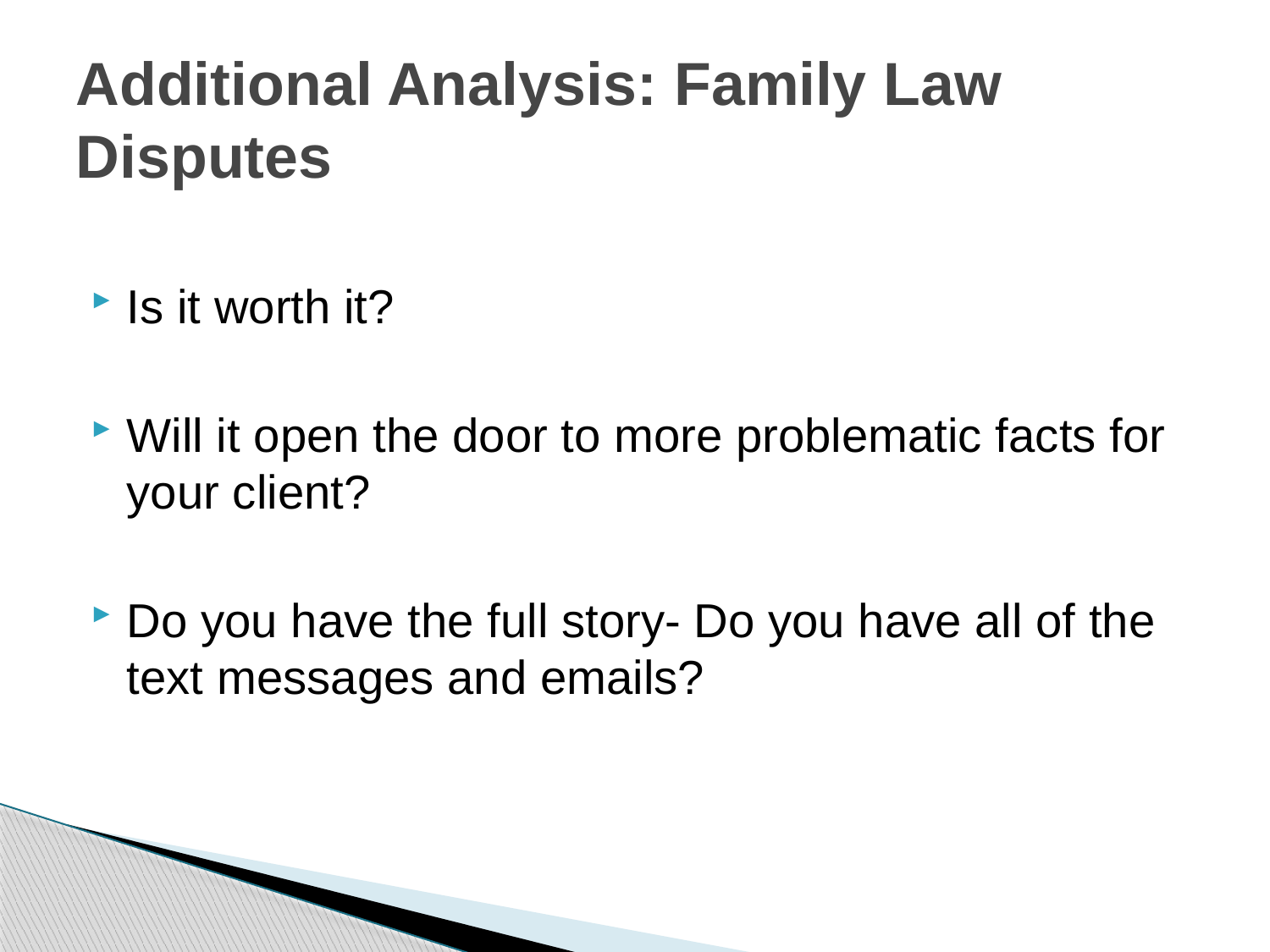

# Additional Analysis: Family Law Disputes

Is it worth it?

Will it open the door to more problematic facts for your client?

Do you have the full story- Do you have all of the text messages and emails?